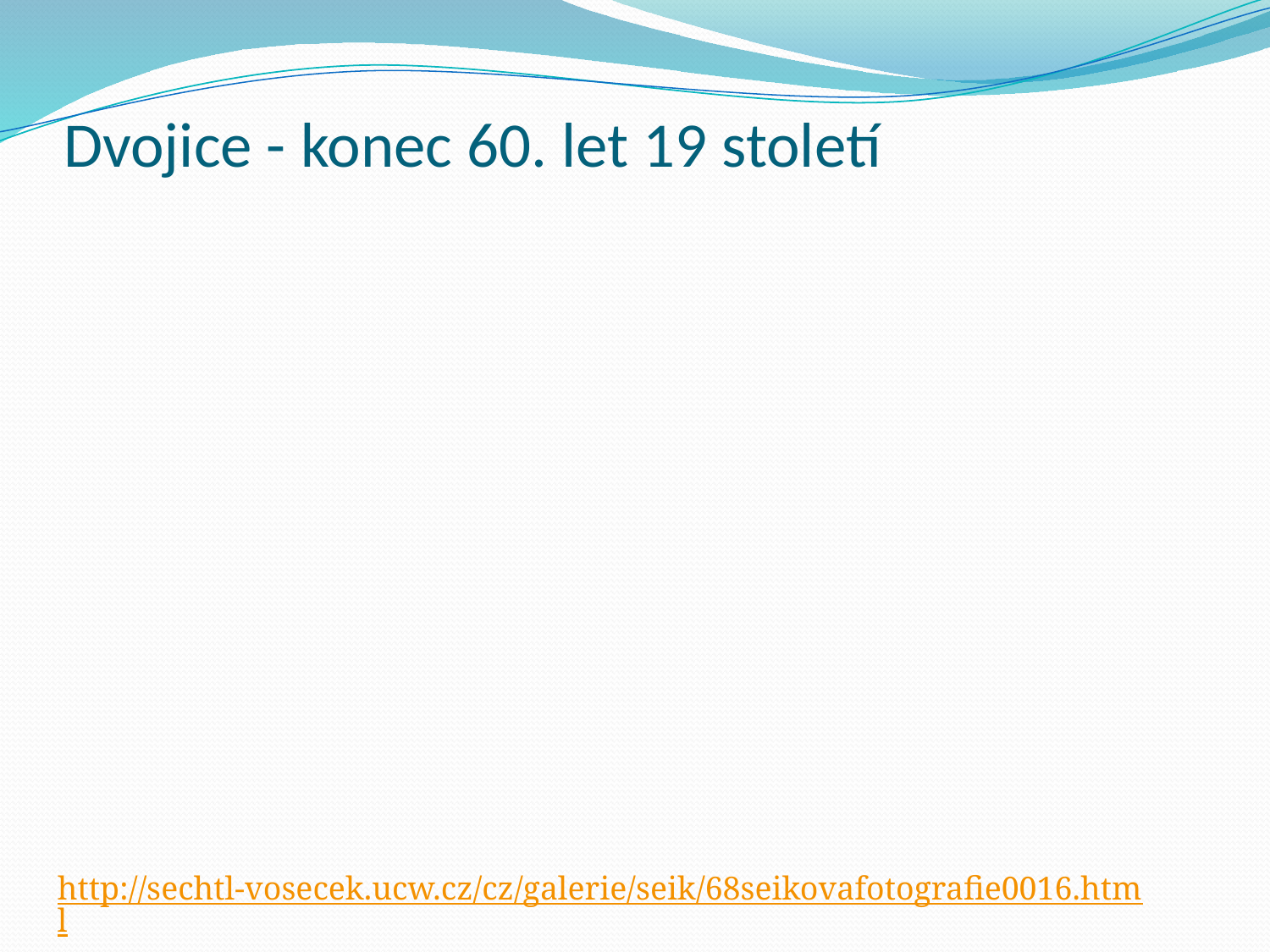

# Dvojice - konec 60. let 19 století

http://sechtl-vosecek.ucw.cz/cz/galerie/seik/68seikovafotografie0016.html